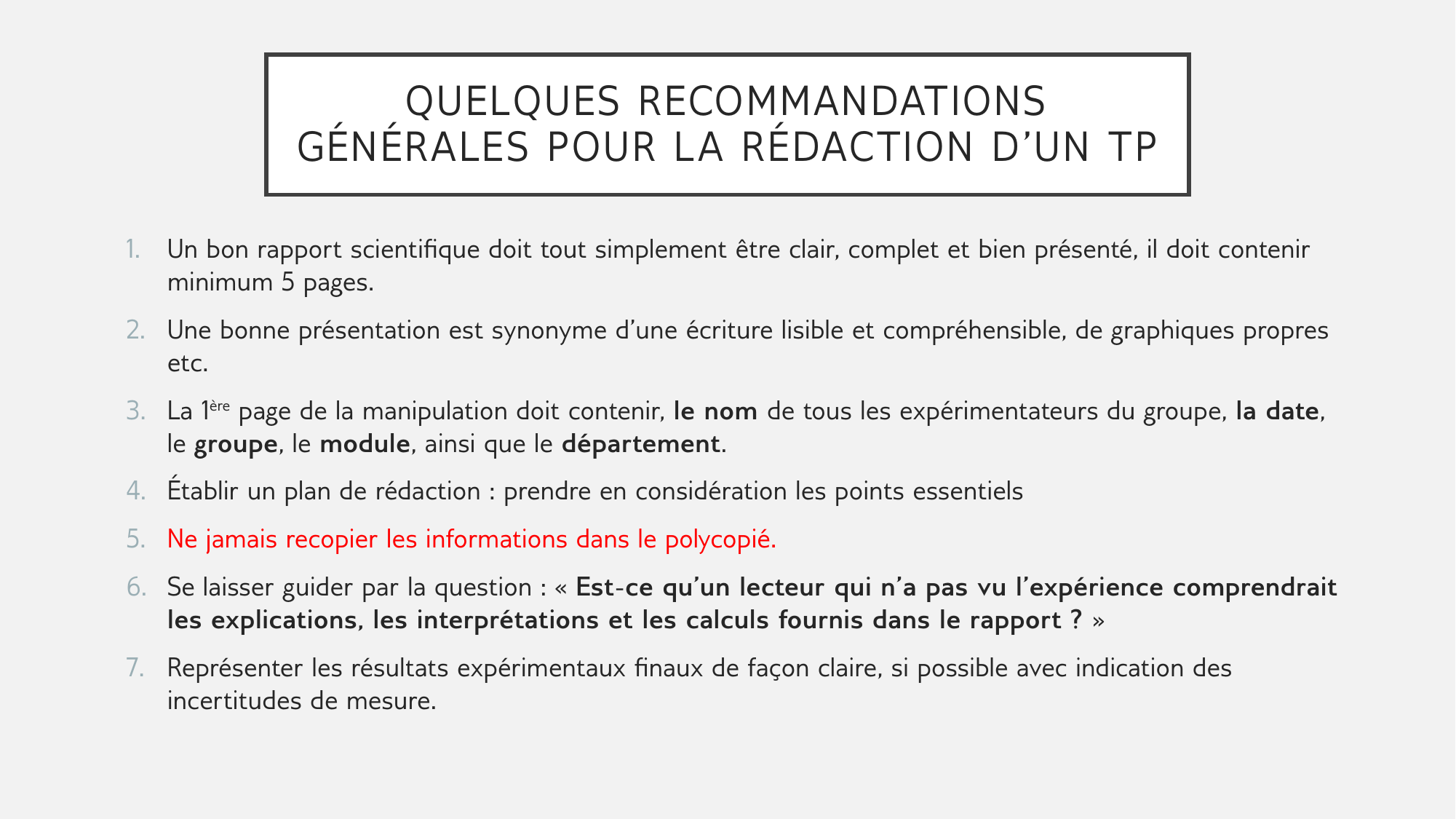

# Quelques recommandations générales pour la rédaction d’un TP
Un bon rapport scientifique doit tout simplement être clair, complet et bien présenté, il doit contenir minimum 5 pages.
Une bonne présentation est synonyme d’une écriture lisible et compréhensible, de graphiques propres etc.
La 1ère page de la manipulation doit contenir, le nom de tous les expérimentateurs du groupe, la date, le groupe, le module, ainsi que le département.
Établir un plan de rédaction : prendre en considération les points essentiels
Ne jamais recopier les informations dans le polycopié.
Se laisser guider par la question : « Est-ce qu’un lecteur qui n’a pas vu l’expérience comprendrait les explications, les interprétations et les calculs fournis dans le rapport ? »
Représenter les résultats expérimentaux finaux de façon claire, si possible avec indication des incertitudes de mesure.